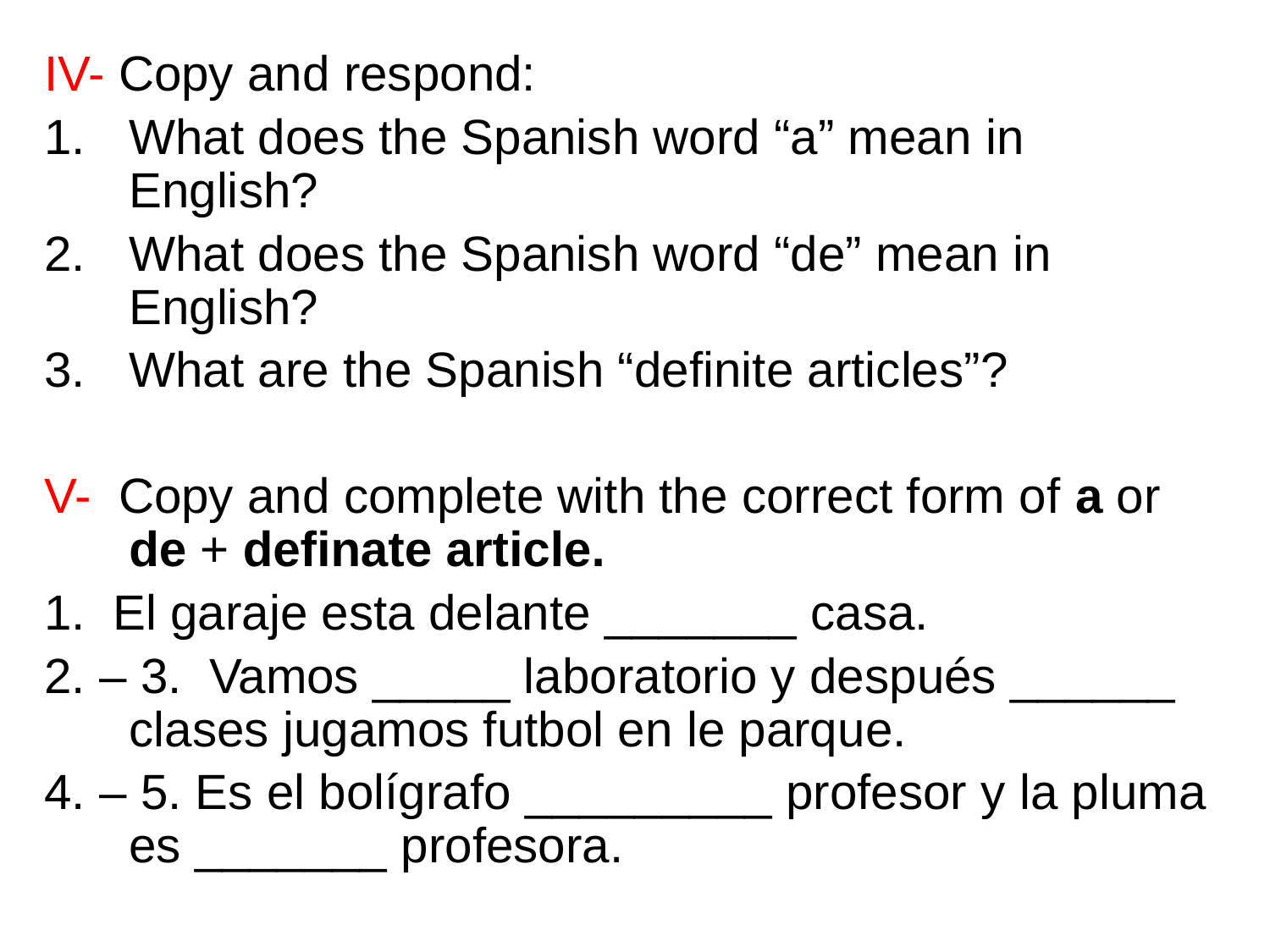

IV- Copy and respond:
What does the Spanish word “a” mean in English?
What does the Spanish word “de” mean in English?
What are the Spanish “definite articles”?

V-  Copy and complete with the correct form of a or de + definate article.
1.  El garaje esta delante _______ casa.
2. – 3.  Vamos _____ laboratorio y después ______ clases jugamos futbol en le parque.
4. – 5. Es el bolígrafo _________ profesor y la pluma es _______ profesora.